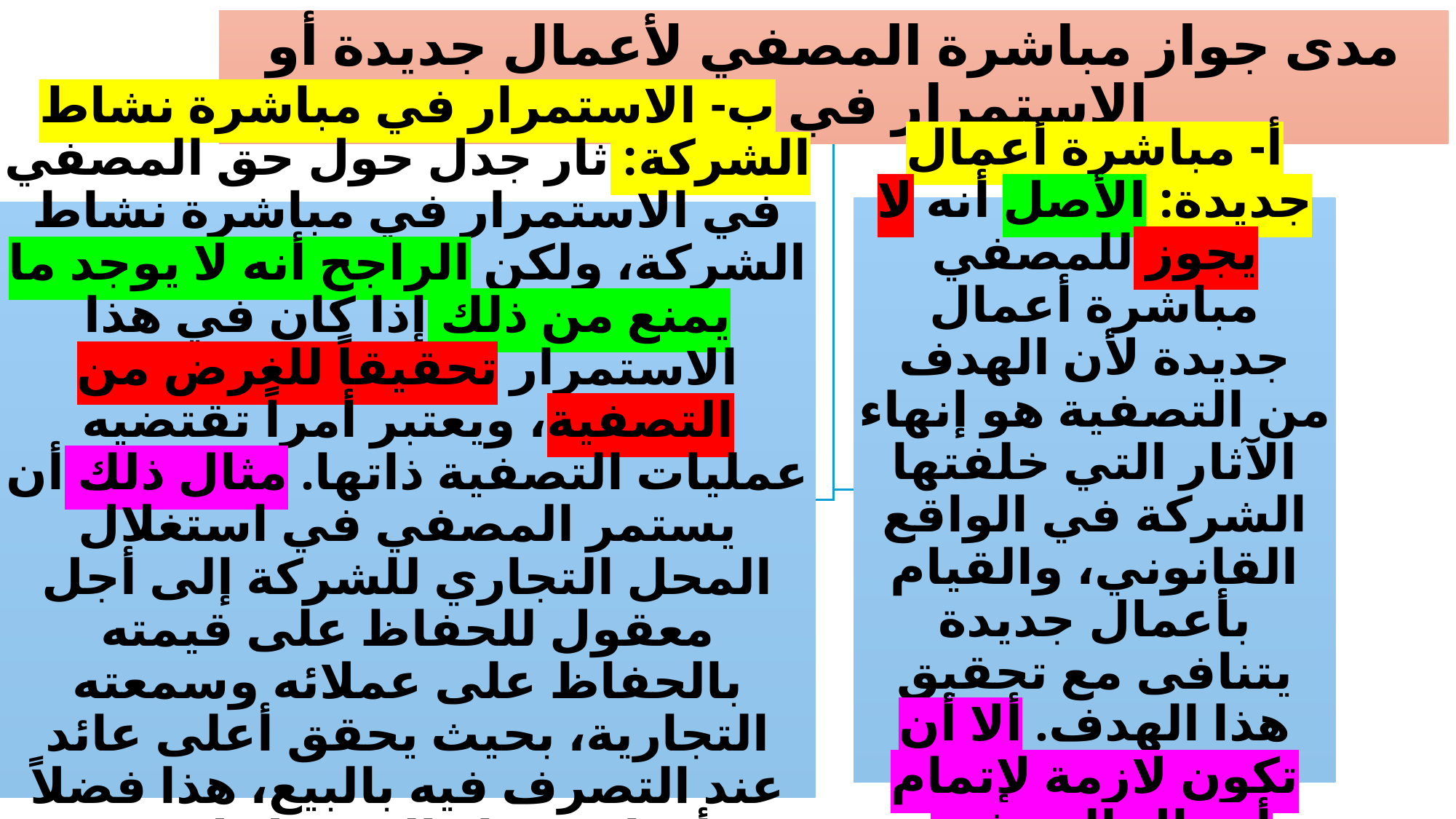

مدى جواز مباشرة المصفي لأعمال جديدة أو الاستمرار في الاستغلال
ب- الاستمرار في مباشرة نشاط الشركة: ثار جدل حول حق المصفي في الاستمرار في مباشرة نشاط الشركة، ولكن الراجح أنه لا يوجد ما يمنع من ذلك إذا كان في هذا الاستمرار تحقيقاً للغرض من التصفية، ويعتبر أمراً تقتضيه عمليات التصفية ذاتها. مثال ذلك أن يستمر المصفي في استغلال المحل التجاري للشركة إلى أجل معقول للحفاظ على قيمته بالحفاظ على عملائه وسمعته التجارية، بحيث يحقق أعلى عائد عند التصرف فيه بالبيع، هذا فضلاً عن أن استمرار التشغيل لا يعد في حقيقته بمثابة أعمال تجارية.
أ- مباشرة أعمال جديدة: الأصل أنه لا يجوز للمصفي مباشرة أعمال جديدة لأن الهدف من التصفية هو إنهاء الآثار التي خلفتها الشركة في الواقع القانوني، والقيام بأعمال جديدة يتنافى مع تحقيق هذا الهدف. ألا أن تكون لازمة لإتمام أعمال التصفية.